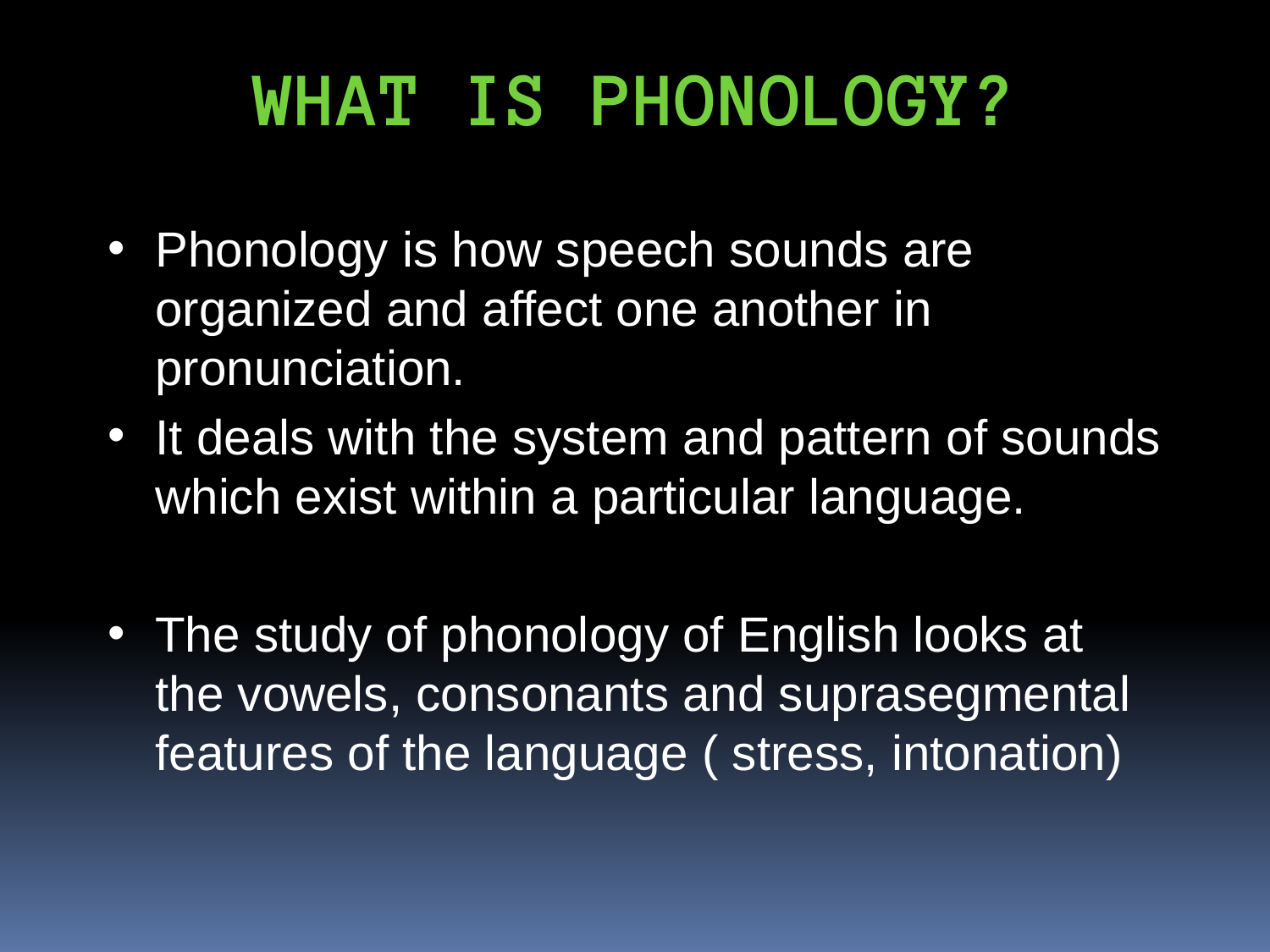

What is Phonology?
Phonology is how speech sounds are organized and affect one another in pronunciation.
It deals with the system and pattern of sounds which exist within a particular language.

The study of phonology of English looks at the vowels, consonants and suprasegmental features of the language ( stress, intonation)